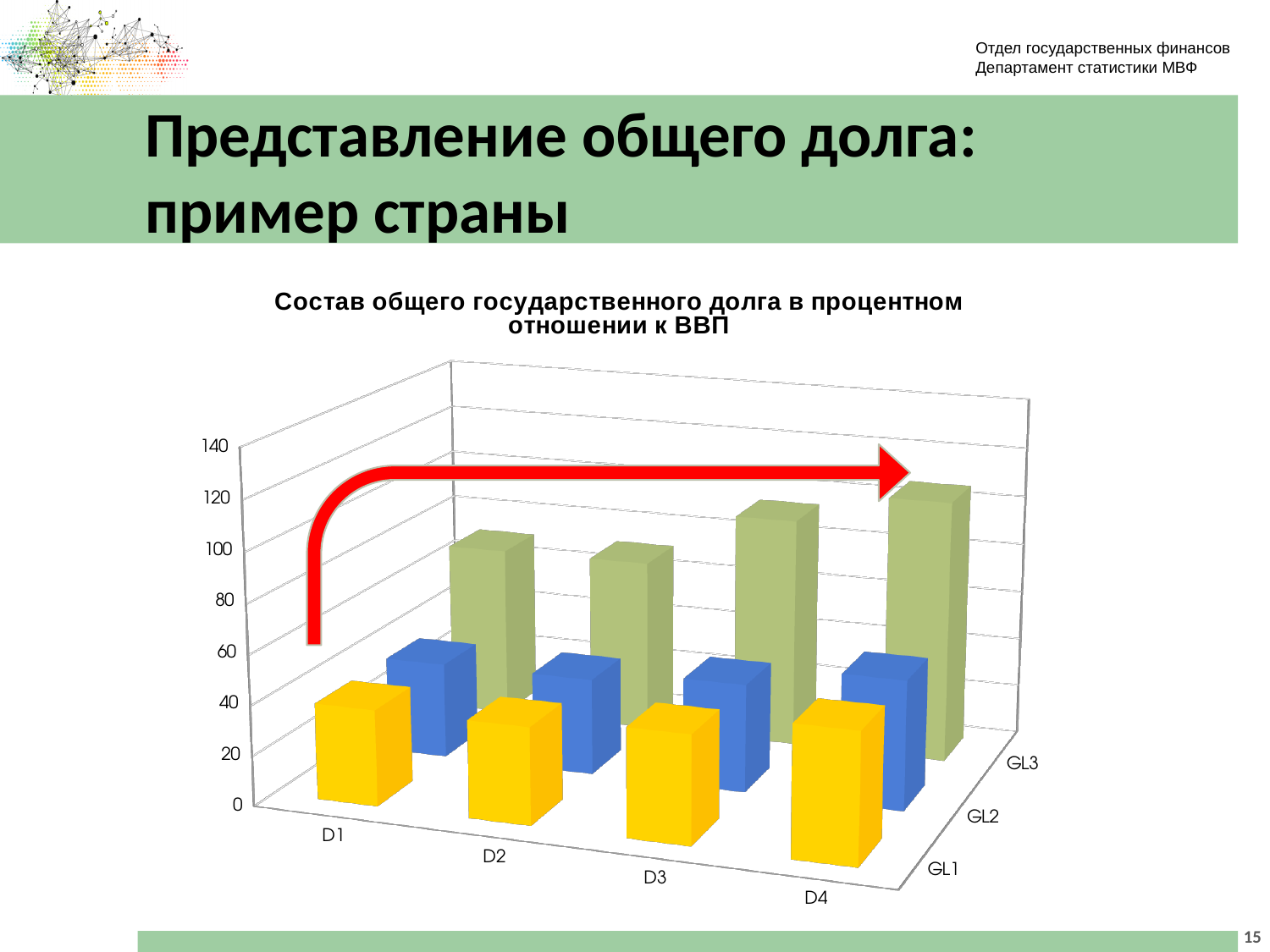

Отдел государственных финансов
Департамент статистики МВФ
# Представление общего долга: пример страны

[unsupported chart]

15